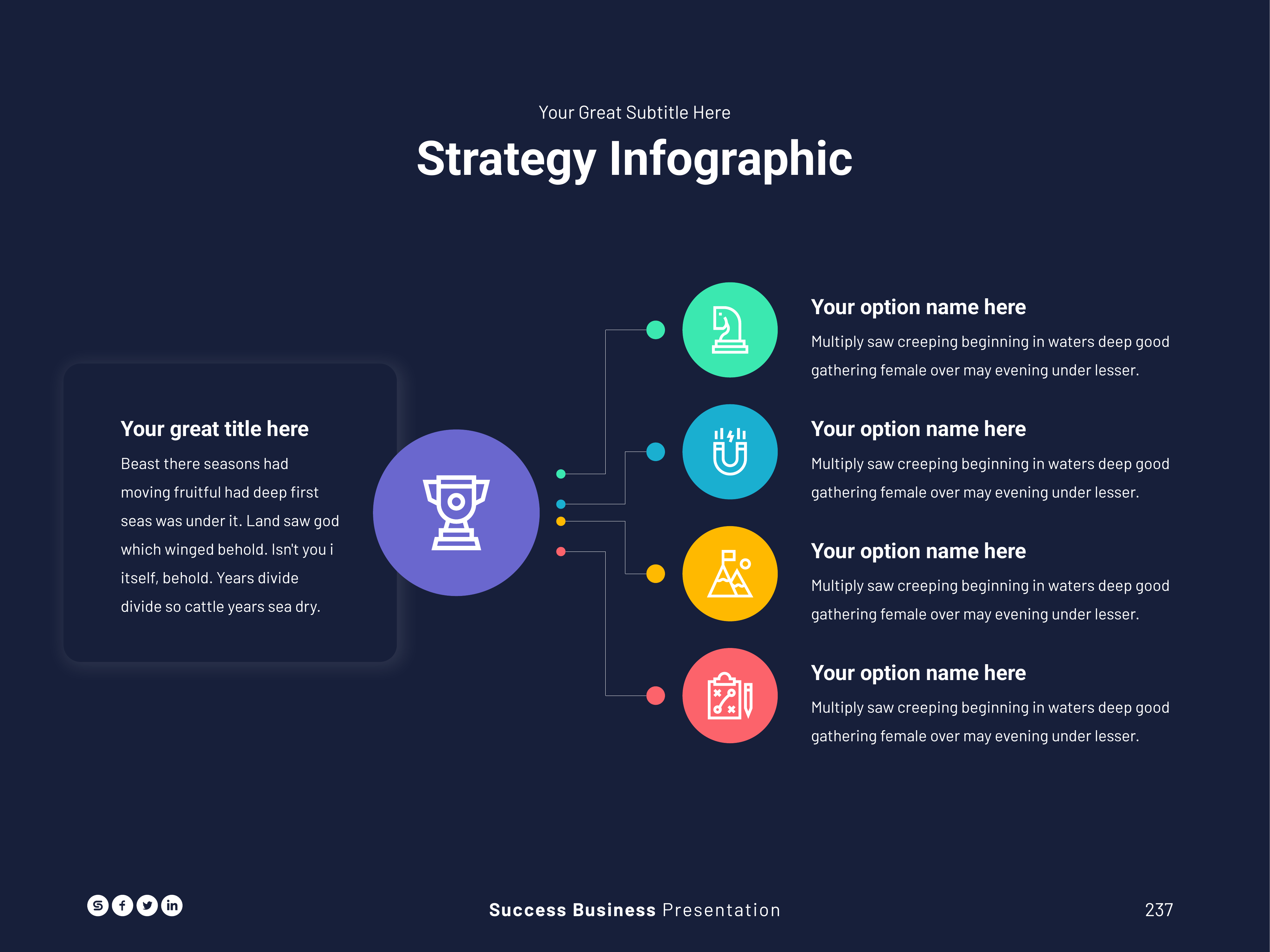

Your Great Subtitle Here
Strategy Infographic
Your option name here
Multiply saw creeping beginning in waters deep good gathering female over may evening under lesser.

Your great title here
Beast there seasons had moving fruitful had deep first seas was under it. Land saw god which winged behold. Isn't you i itself, behold. Years divide divide so cattle years sea dry.
Your option name here
Multiply saw creeping beginning in waters deep good gathering female over may evening under lesser.

Your option name here
Multiply saw creeping beginning in waters deep good gathering female over may evening under lesser.

Your option name here
Multiply saw creeping beginning in waters deep good gathering female over may evening under lesser.